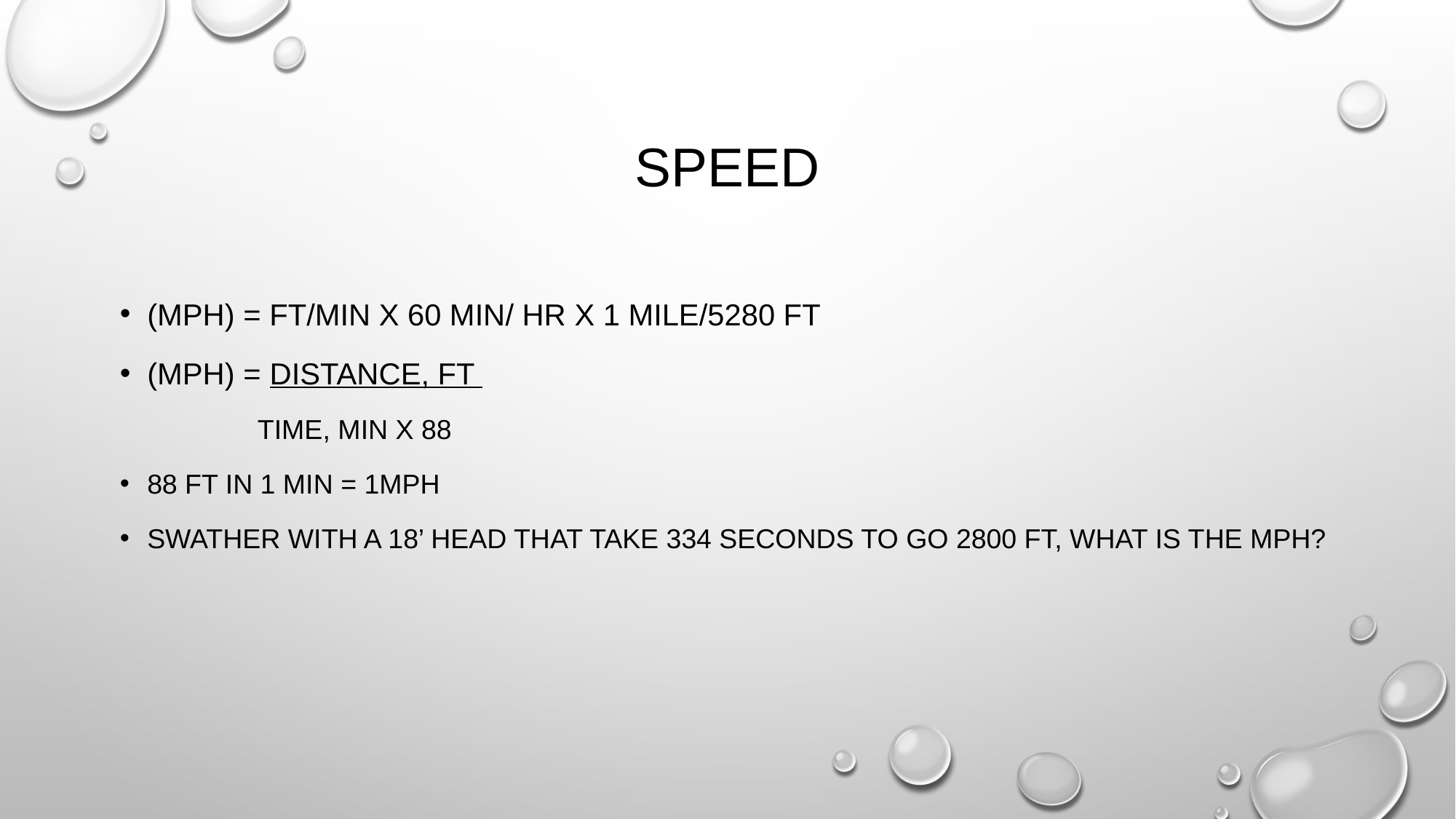

# Speed
(mph) = ft/min x 60 min/ hr x 1 mile/5280 ft
(Mph) = distance, ft
                  time, min X 88
88 ft in 1 min = 1mph
Swather with a 18’ head that take 334 seconds to go 2800 ft, what is the mph?